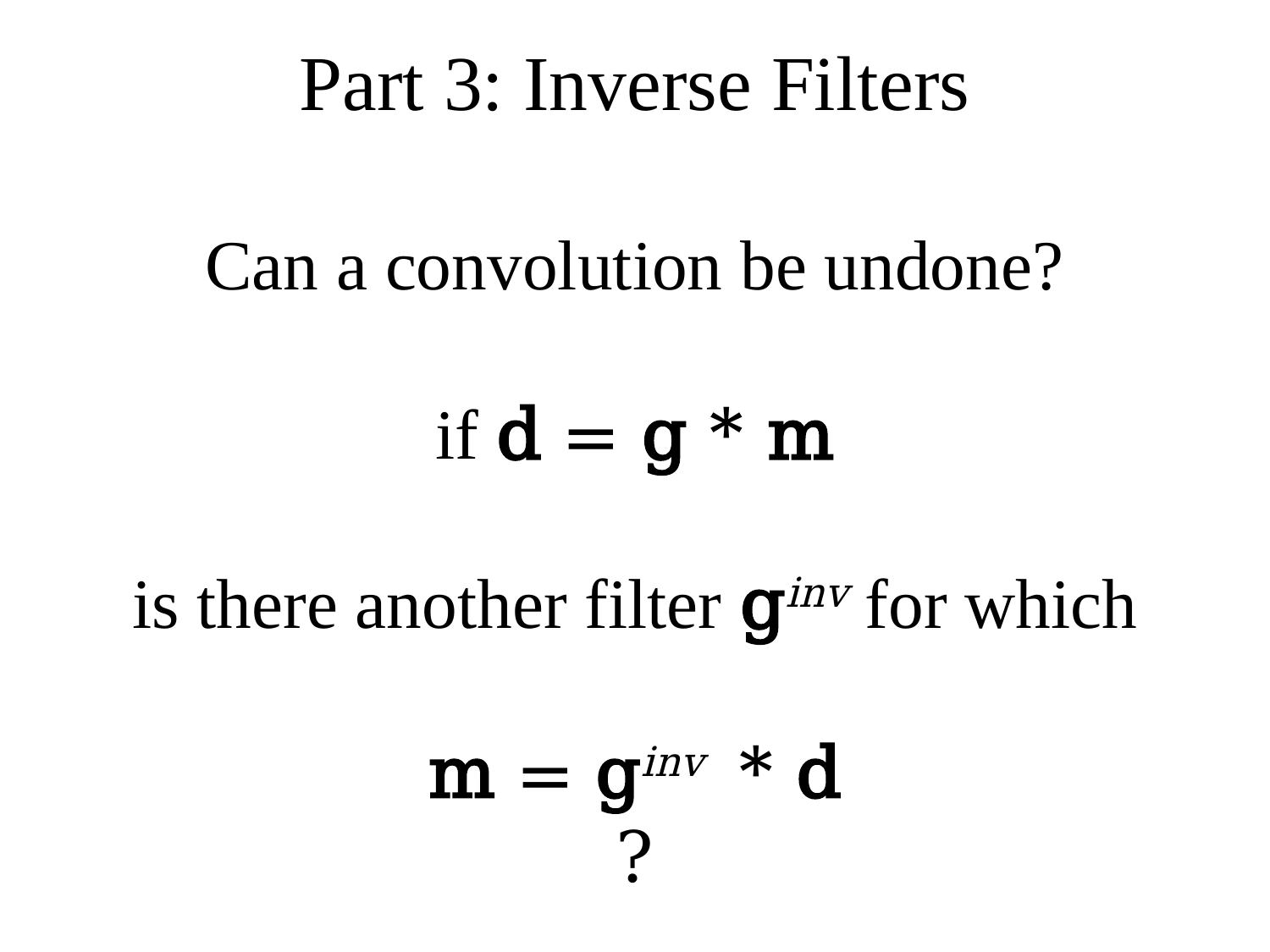

# Part 3: Inverse Filters
Can a convolution be undone?

if d = g * m

is there another filter ginv for which

m = ginv  * d
?